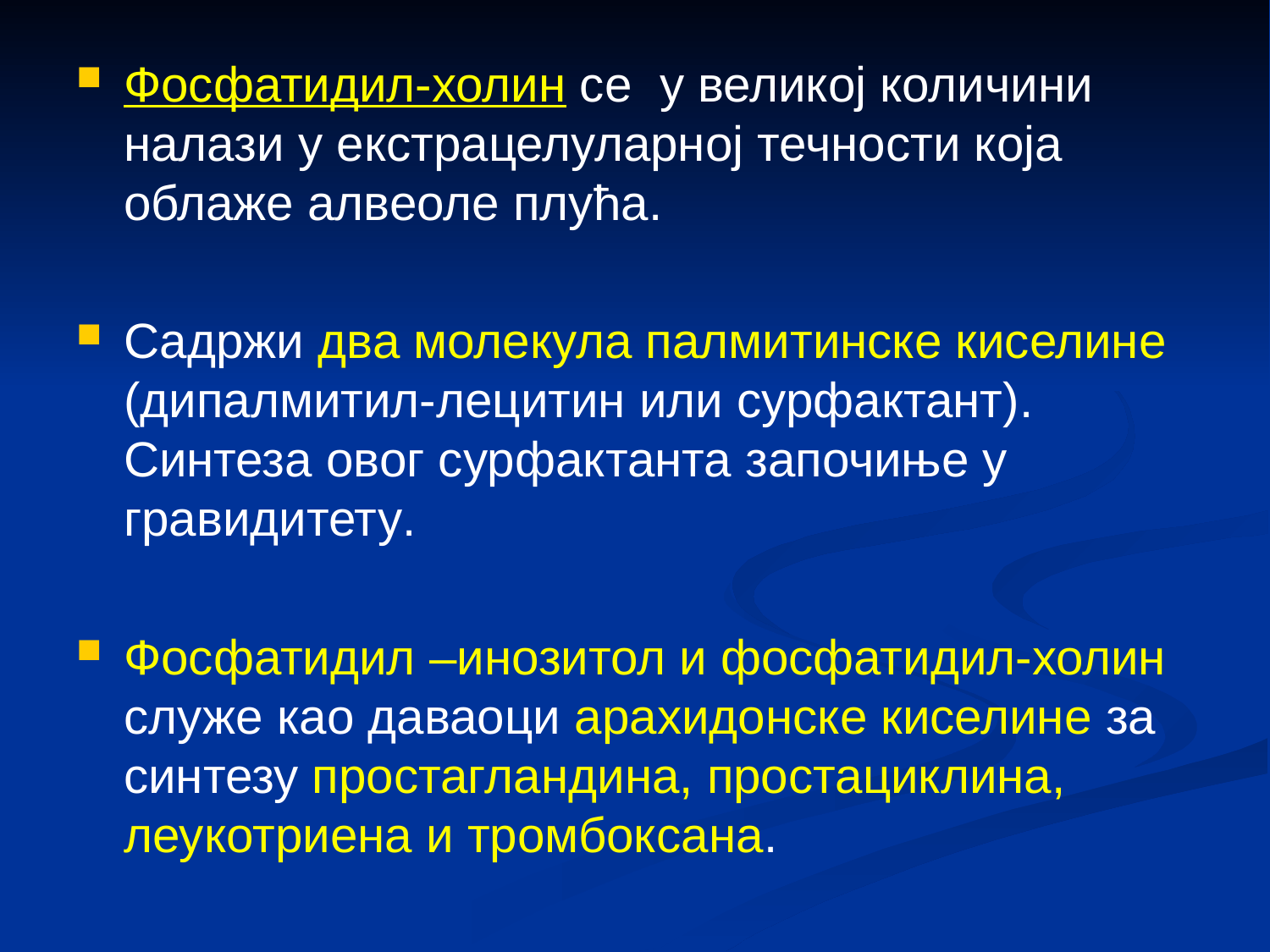

Фосфатидил-холин се  у великој количини налази у екстрацелуларној течности која облаже алвеоле плућа.

Садржи два молекула палмитинске киселине (дипалмитил-лецитин или сурфактант). Синтеза овог сурфaктанта започиње у гравидитету.

Фосфатидил –инозитол и фосфатидил-холин служе као даваоци арахидонске киселине за синтезу простагландина, простациклина, леукотриена и тромбоксана.